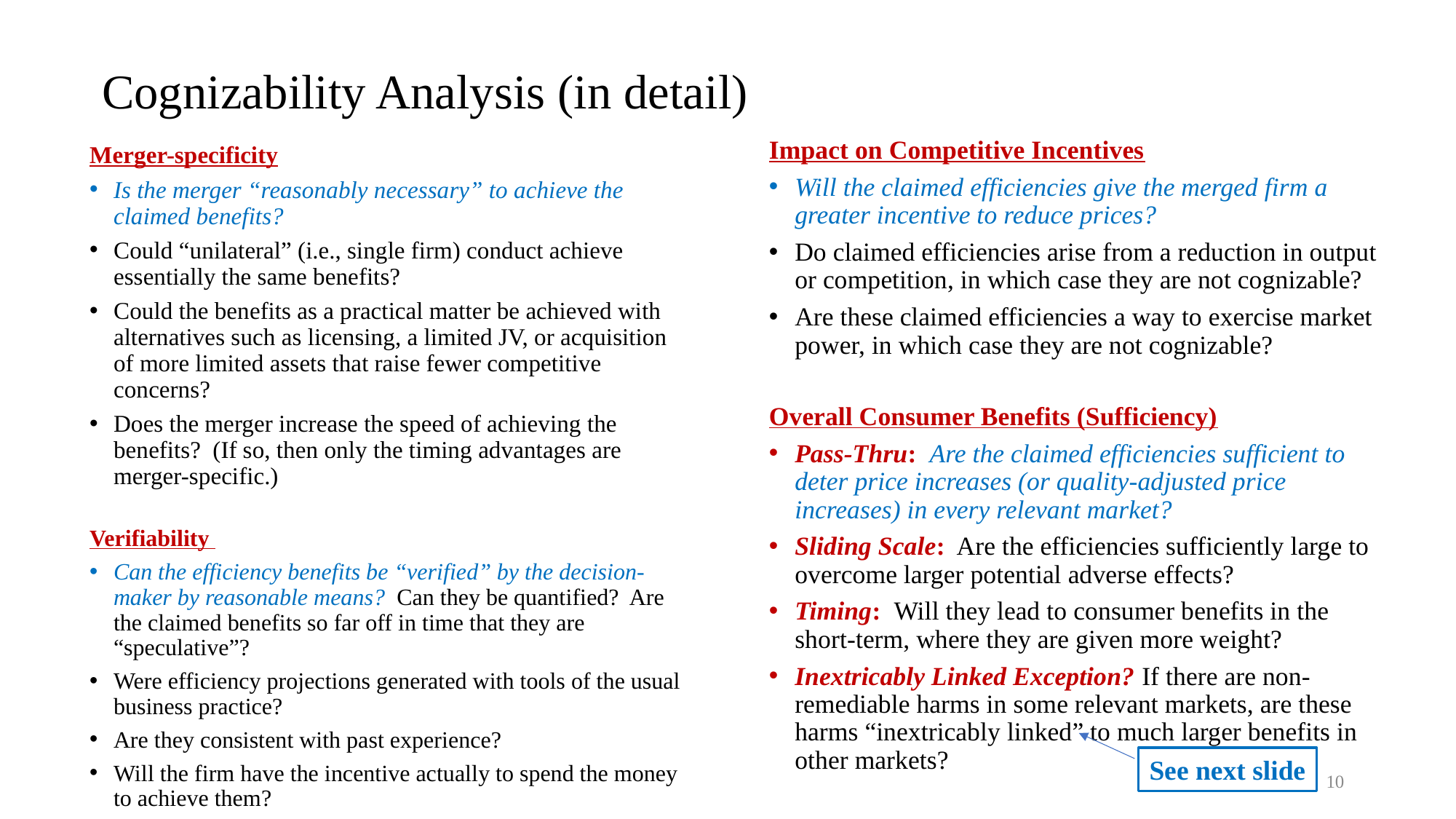

# Cognizability Analysis (in detail)
Impact on Competitive Incentives
Will the claimed efficiencies give the merged firm a greater incentive to reduce prices?
Do claimed efficiencies arise from a reduction in output or competition, in which case they are not cognizable?
Are these claimed efficiencies a way to exercise market power, in which case they are not cognizable?
Overall Consumer Benefits (Sufficiency)
Pass-Thru:  Are the claimed efficiencies sufficient to deter price increases (or quality-adjusted price increases) in every relevant market?
Sliding Scale:  Are the efficiencies sufficiently large to overcome larger potential adverse effects?
Timing:  Will they lead to consumer benefits in the short-term, where they are given more weight?
Inextricably Linked Exception? If there are non-remediable harms in some relevant markets, are these harms “inextricably linked” to much larger benefits in other markets?

Merger-specificity
Is the merger “reasonably necessary” to achieve the claimed benefits?
Could “unilateral” (i.e., single firm) conduct achieve essentially the same benefits?
Could the benefits as a practical matter be achieved with alternatives such as licensing, a limited JV, or acquisition of more limited assets that raise fewer competitive concerns?
Does the merger increase the speed of achieving the benefits?  (If so, then only the timing advantages are merger-specific.)
Verifiability
Can the efficiency benefits be “verified” by the decision-maker by reasonable means?  Can they be quantified?  Are the claimed benefits so far off in time that they are “speculative”?
Were efficiency projections generated with tools of the usual business practice?
Are they consistent with past experience?
Will the firm have the incentive actually to spend the money to achieve them?

See next slide
10